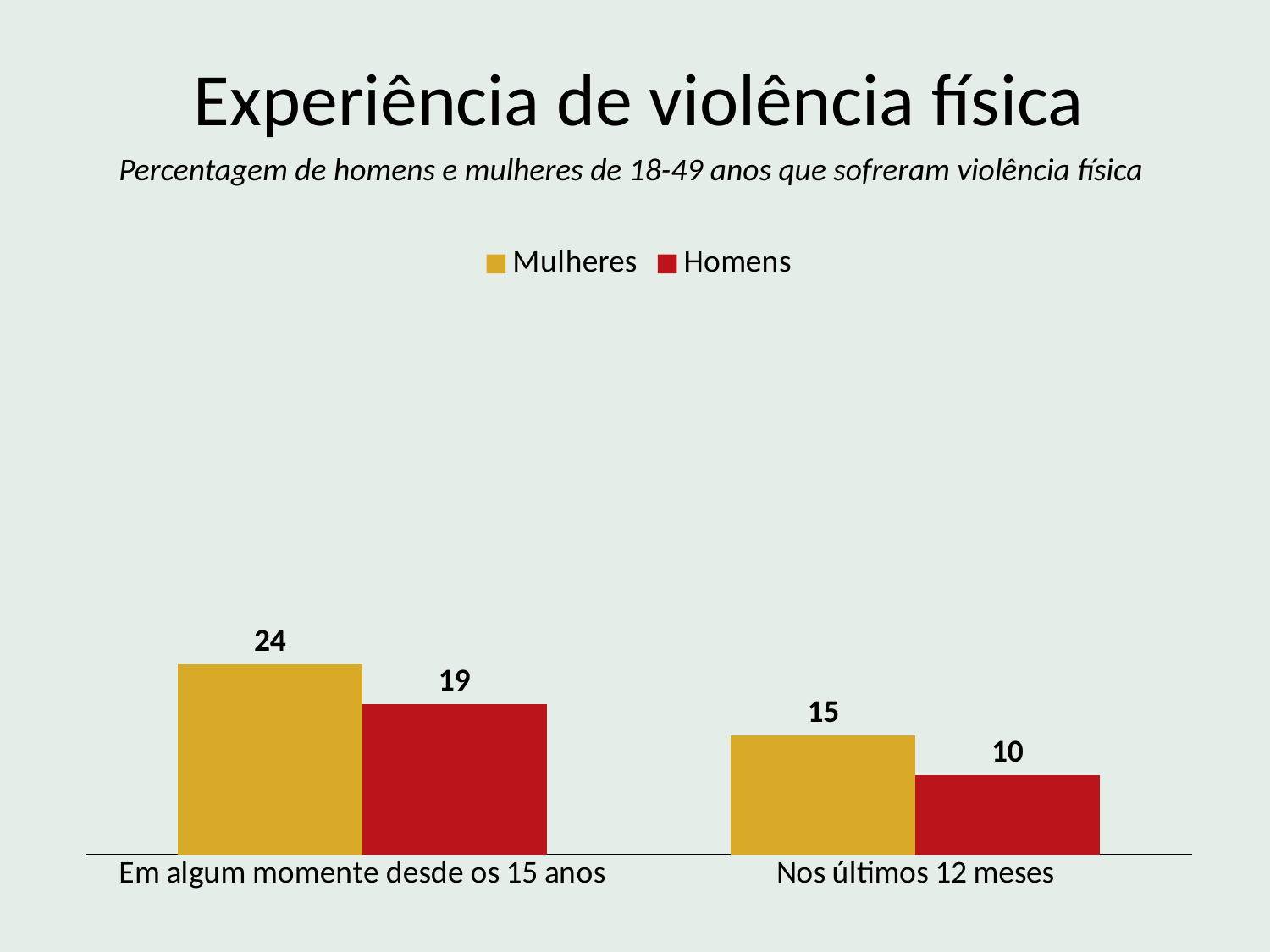

Experiência de violência física
Percentagem de homens e mulheres de 18-49 anos que sofreram violência física

### Chart

| Category | Mulheres | Homens |
|---|---|---|
| Em algum momente desde os 15 anos | 24.0 | 19.0 |
| Nos últimos 12 meses | 15.0 | 10.0 |